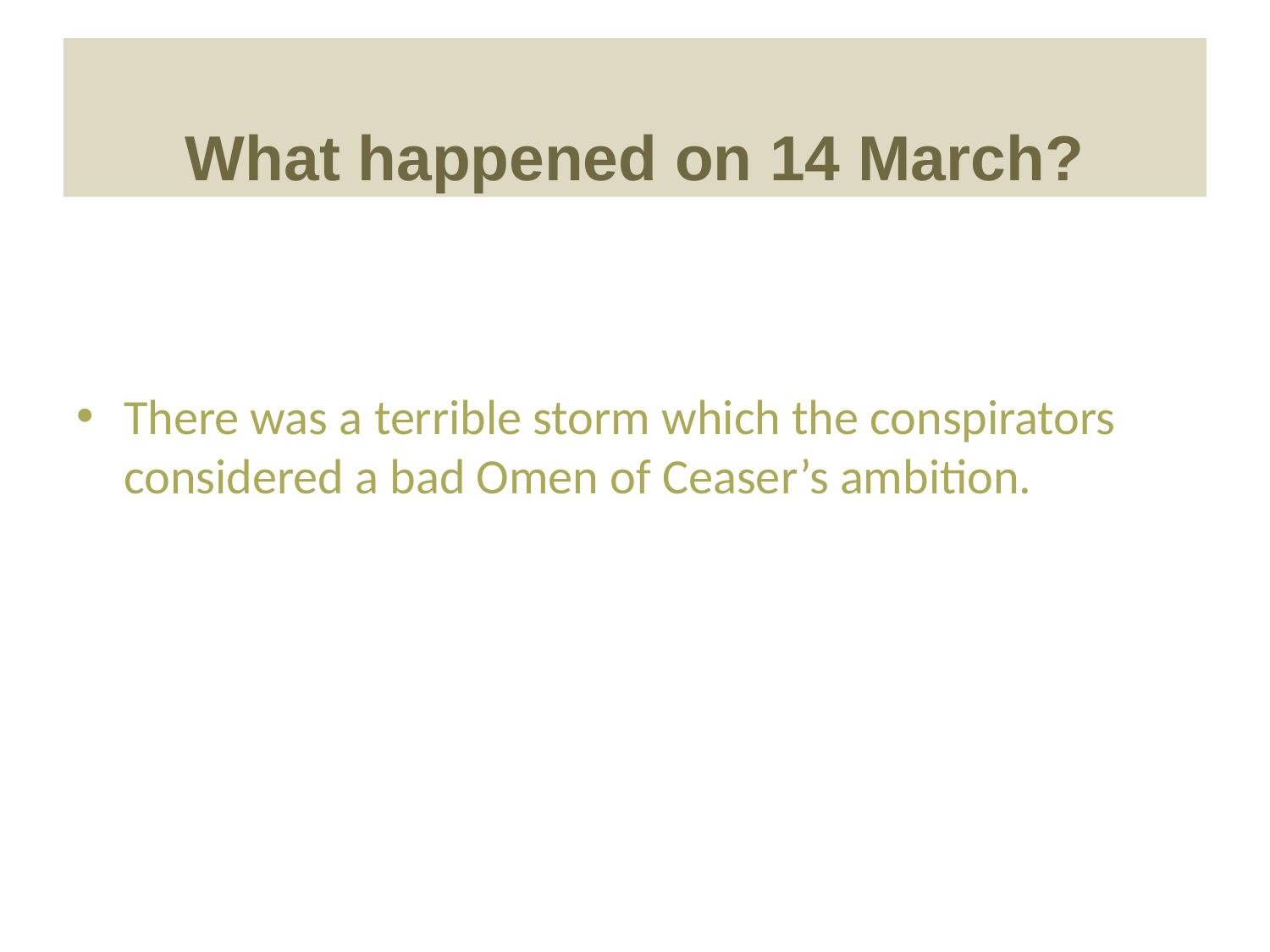

# What happened on 14 March?

There was a terrible storm which the conspirators considered a bad Omen of Ceaser’s ambition.